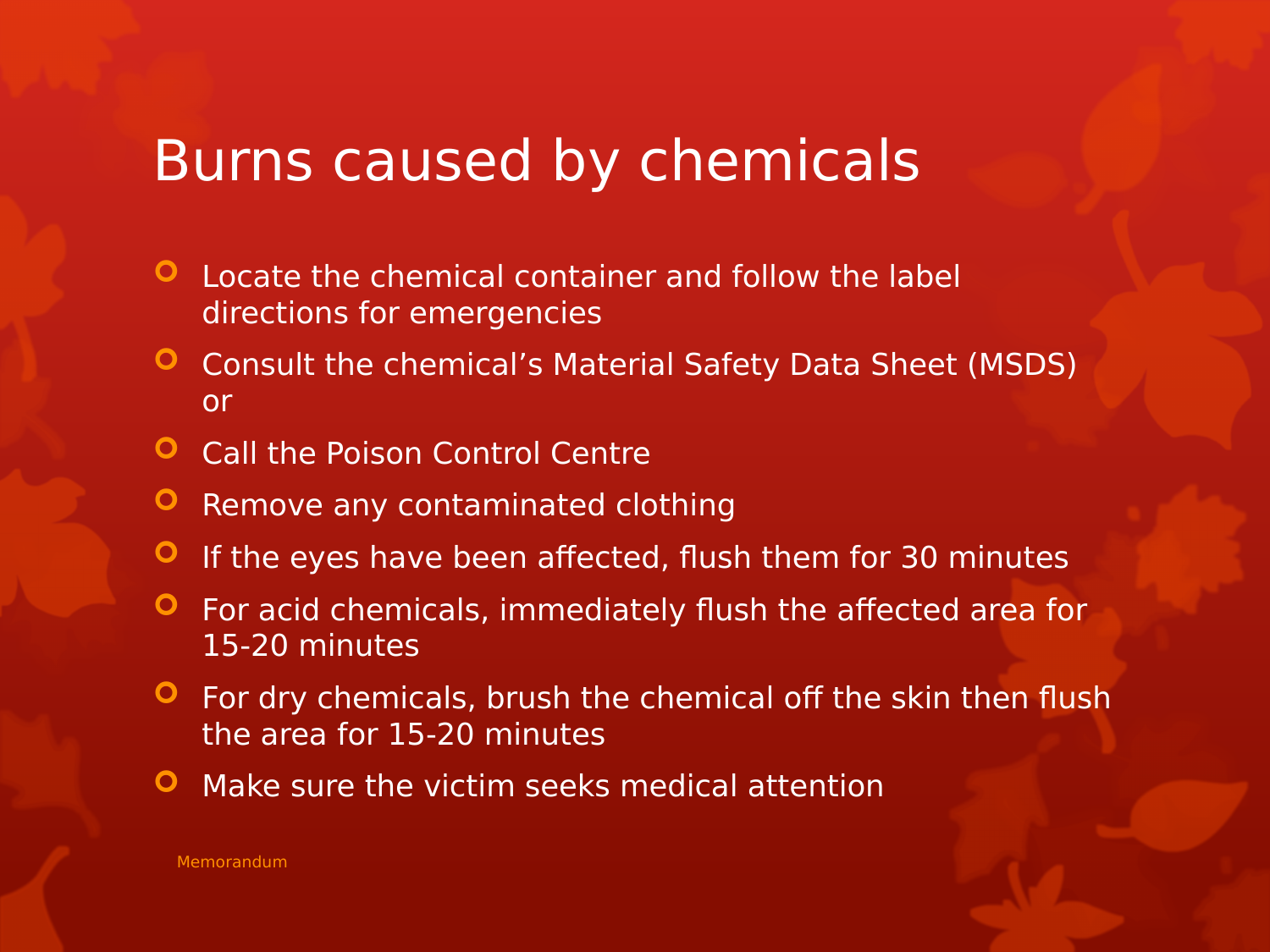

# Burns caused by chemicals
Locate the chemical container and follow the label directions for emergencies
Consult the chemical’s Material Safety Data Sheet (MSDS) or
Call the Poison Control Centre
Remove any contaminated clothing
If the eyes have been affected, flush them for 30 minutes
For acid chemicals, immediately flush the affected area for 15-20 minutes
For dry chemicals, brush the chemical off the skin then flush the area for 15-20 minutes
Make sure the victim seeks medical attention

Memorandum